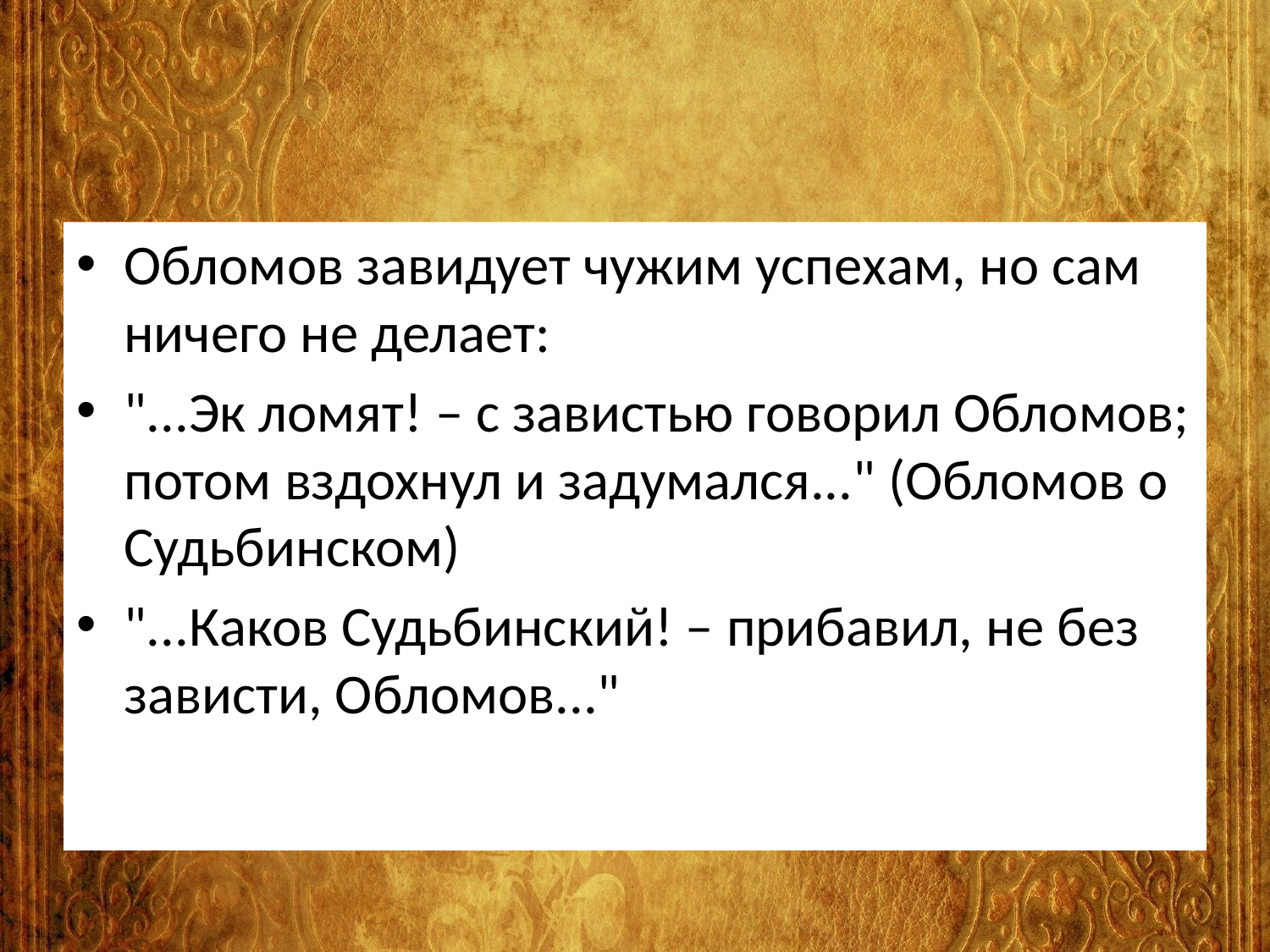

#
Обломов завидует чужим успехам, но сам ничего не делает:
"...Эк ломят! – с завистью говорил Обломов; потом вздохнул и задумался..." (Обломов о Судьбинском)
"...Каков Судьбинский! – прибавил, не без зависти, Обломов..."